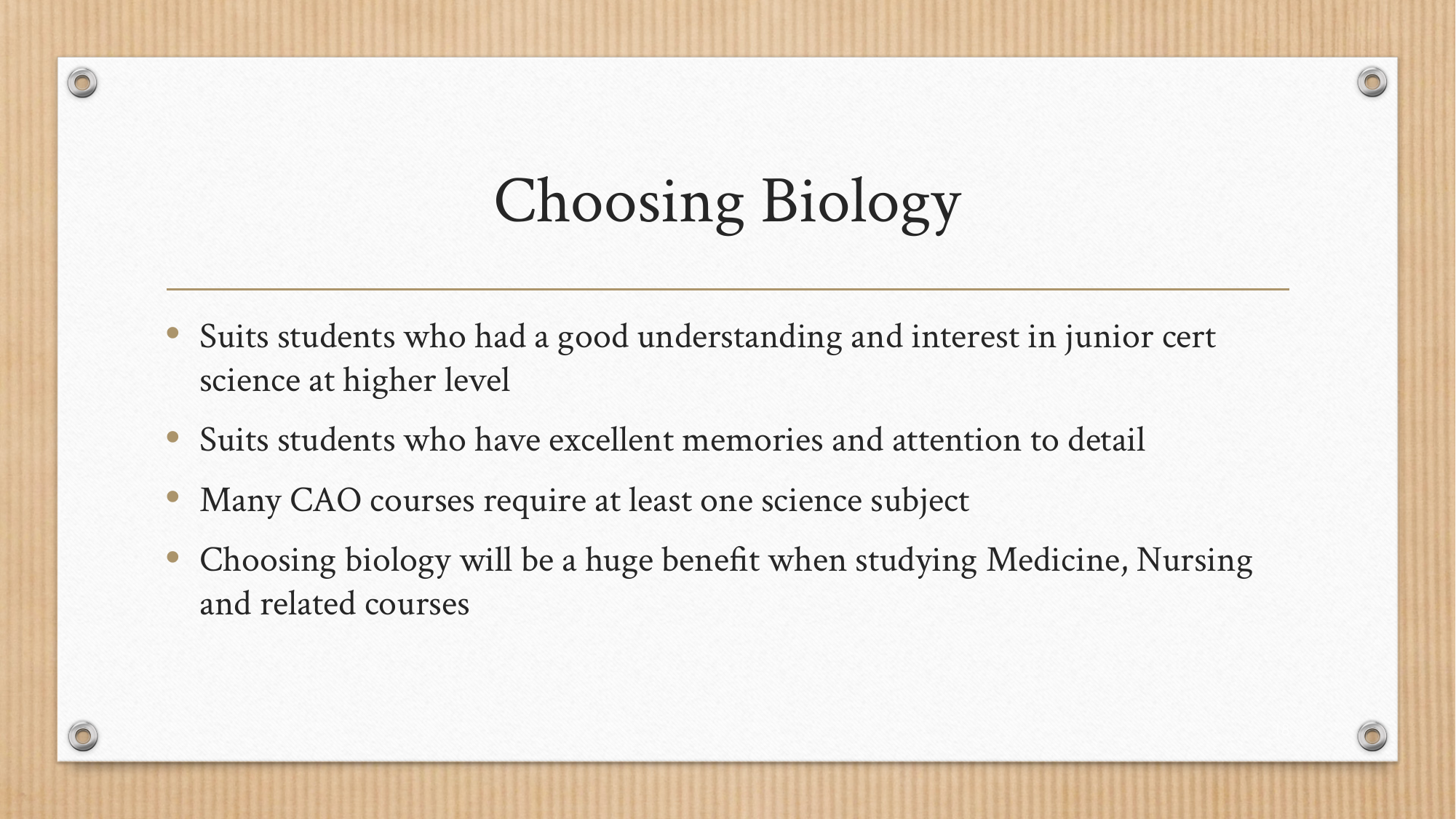

# Choosing Biology
Suits students who had a good understanding and interest in junior cert science at higher level
Suits students who have excellent memories and attention to detail
Many CAO courses require at least one science subject
Choosing biology will be a huge benefit when studying Medicine, Nursing and related courses
18